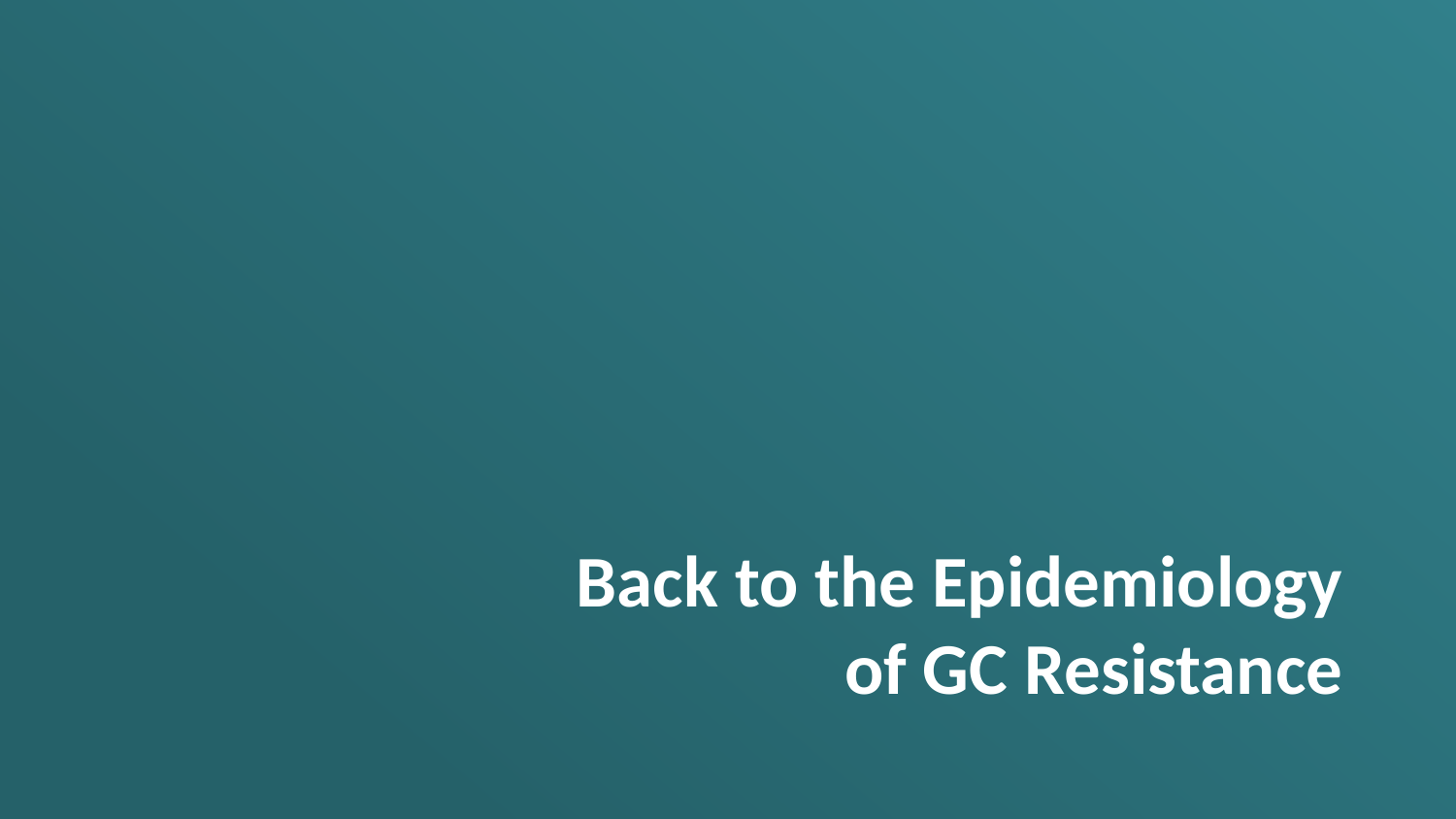

# Back to the Epidemiology of GC Resistance